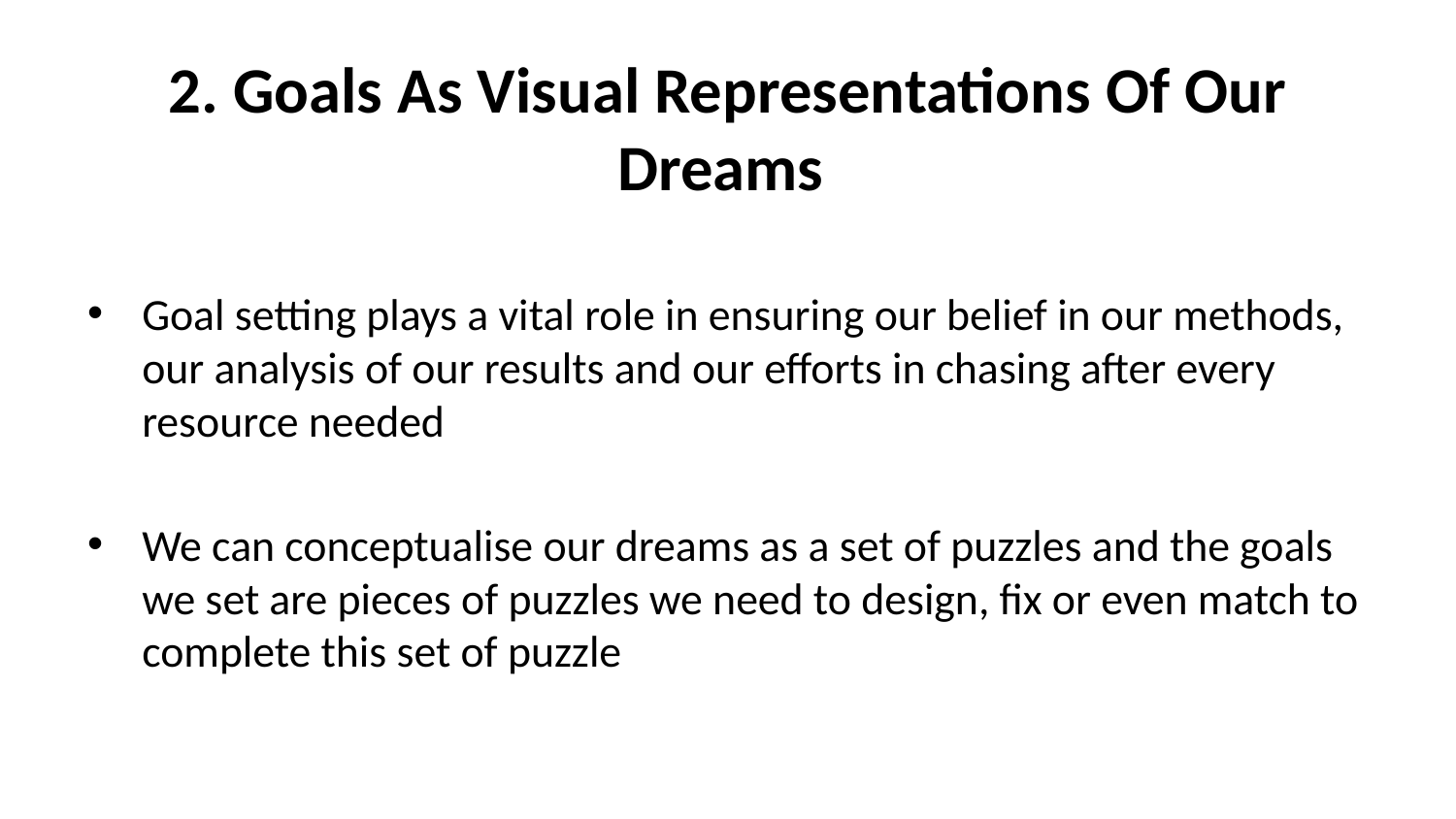

# 2. Goals As Visual Representations Of Our Dreams
Goal setting plays a vital role in ensuring our belief in our methods, our analysis of our results and our efforts in chasing after every resource needed

We can conceptualise our dreams as a set of puzzles and the goals we set are pieces of puzzles we need to design, fix or even match to complete this set of puzzle